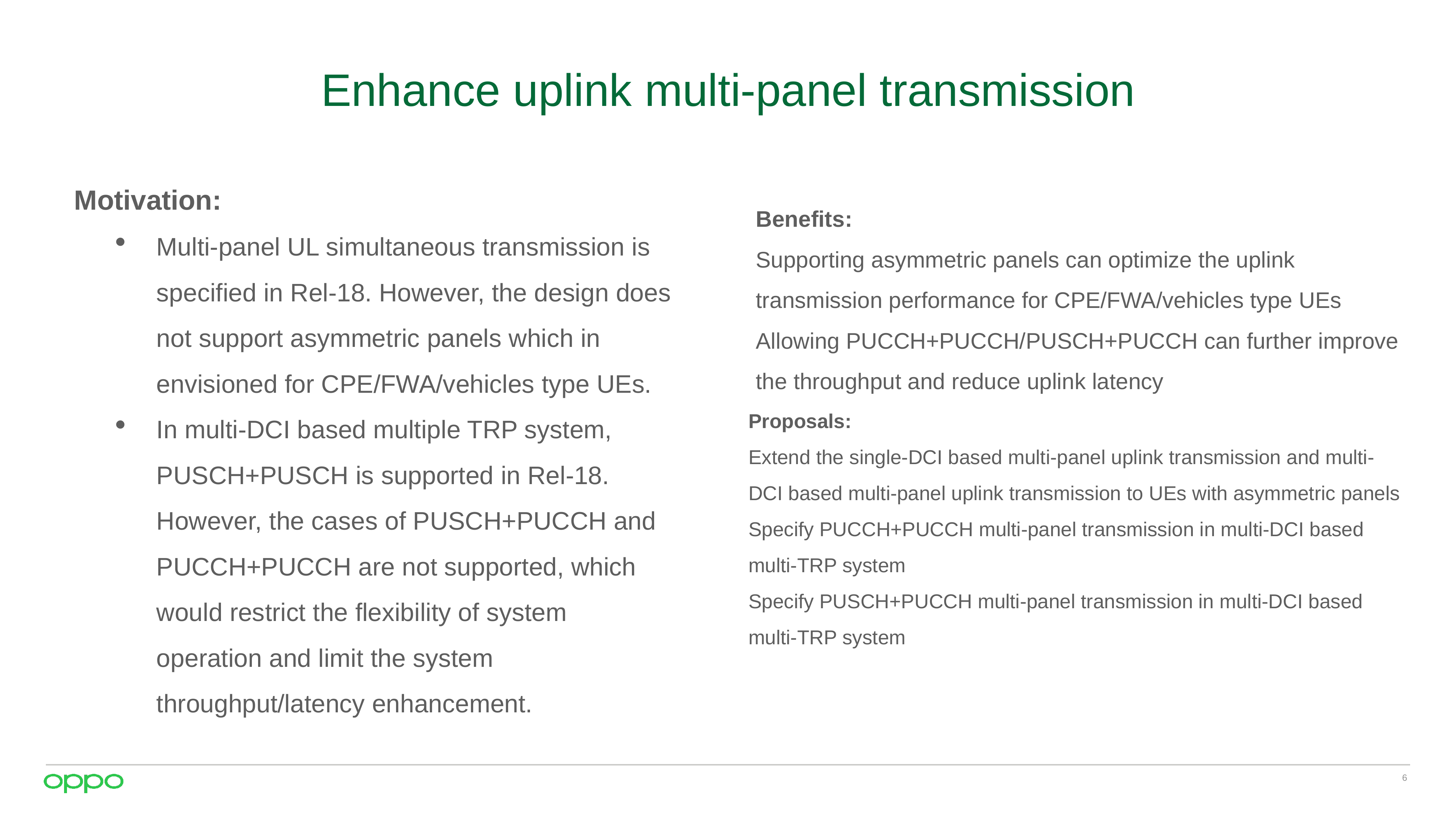

# Enhance uplink multi-panel transmission
Motivation:
Multi-panel UL simultaneous transmission is specified in Rel-18. However, the design does not support asymmetric panels which in envisioned for CPE/FWA/vehicles type UEs.
In multi-DCI based multiple TRP system, PUSCH+PUSCH is supported in Rel-18. However, the cases of PUSCH+PUCCH and PUCCH+PUCCH are not supported, which would restrict the flexibility of system operation and limit the system throughput/latency enhancement.

Benefits:
Supporting asymmetric panels can optimize the uplink transmission performance for CPE/FWA/vehicles type UEs
Allowing PUCCH+PUCCH/PUSCH+PUCCH can further improve the throughput and reduce uplink latency

Proposals:
Extend the single-DCI based multi-panel uplink transmission and multi-DCI based multi-panel uplink transmission to UEs with asymmetric panels
Specify PUCCH+PUCCH multi-panel transmission in multi-DCI based multi-TRP system
Specify PUSCH+PUCCH multi-panel transmission in multi-DCI based multi-TRP system